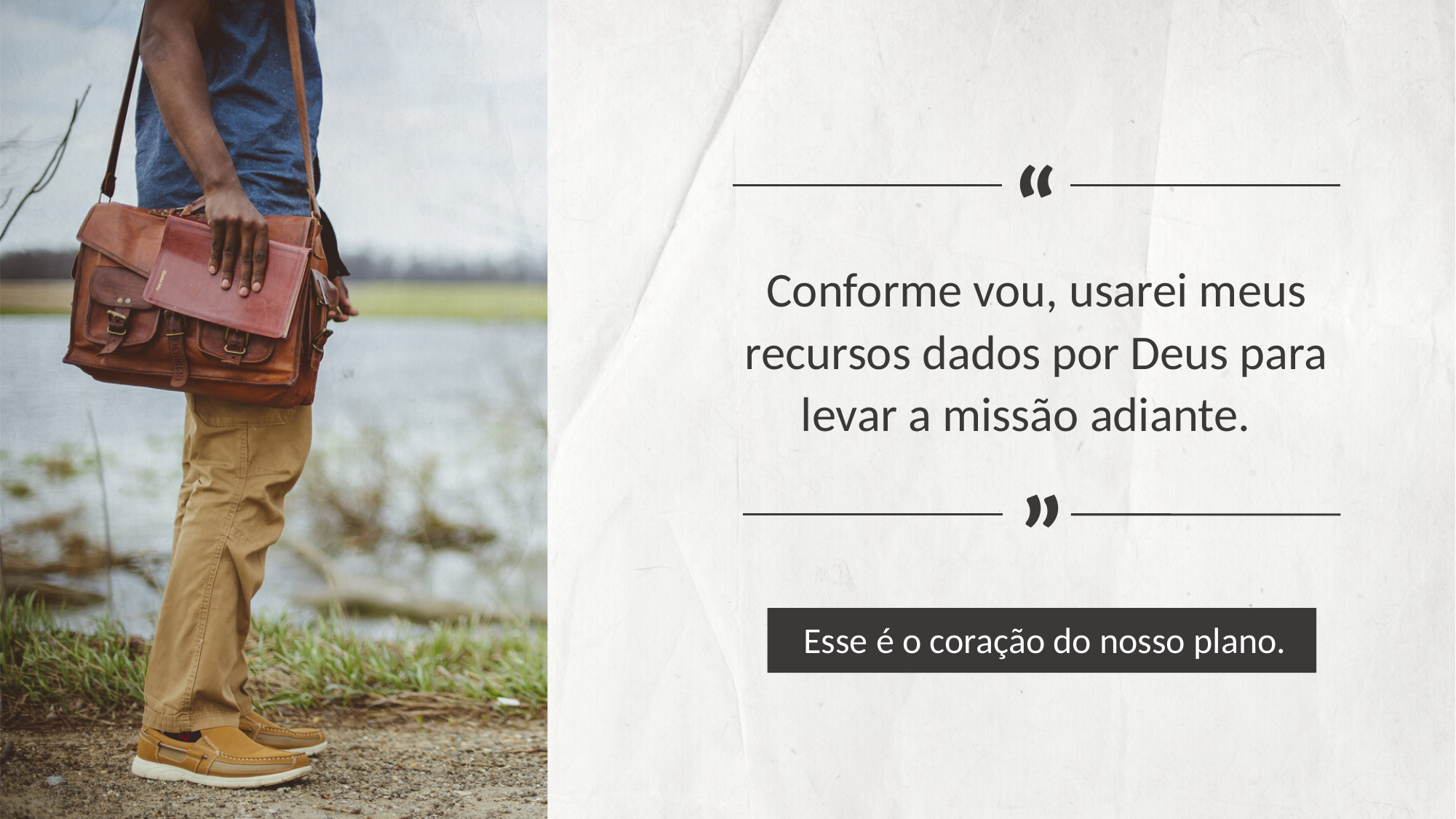

“
Conforme vou, usarei meus recursos dados por Deus para levar a missão adiante.
 “

Esse é o coração do nosso plano.